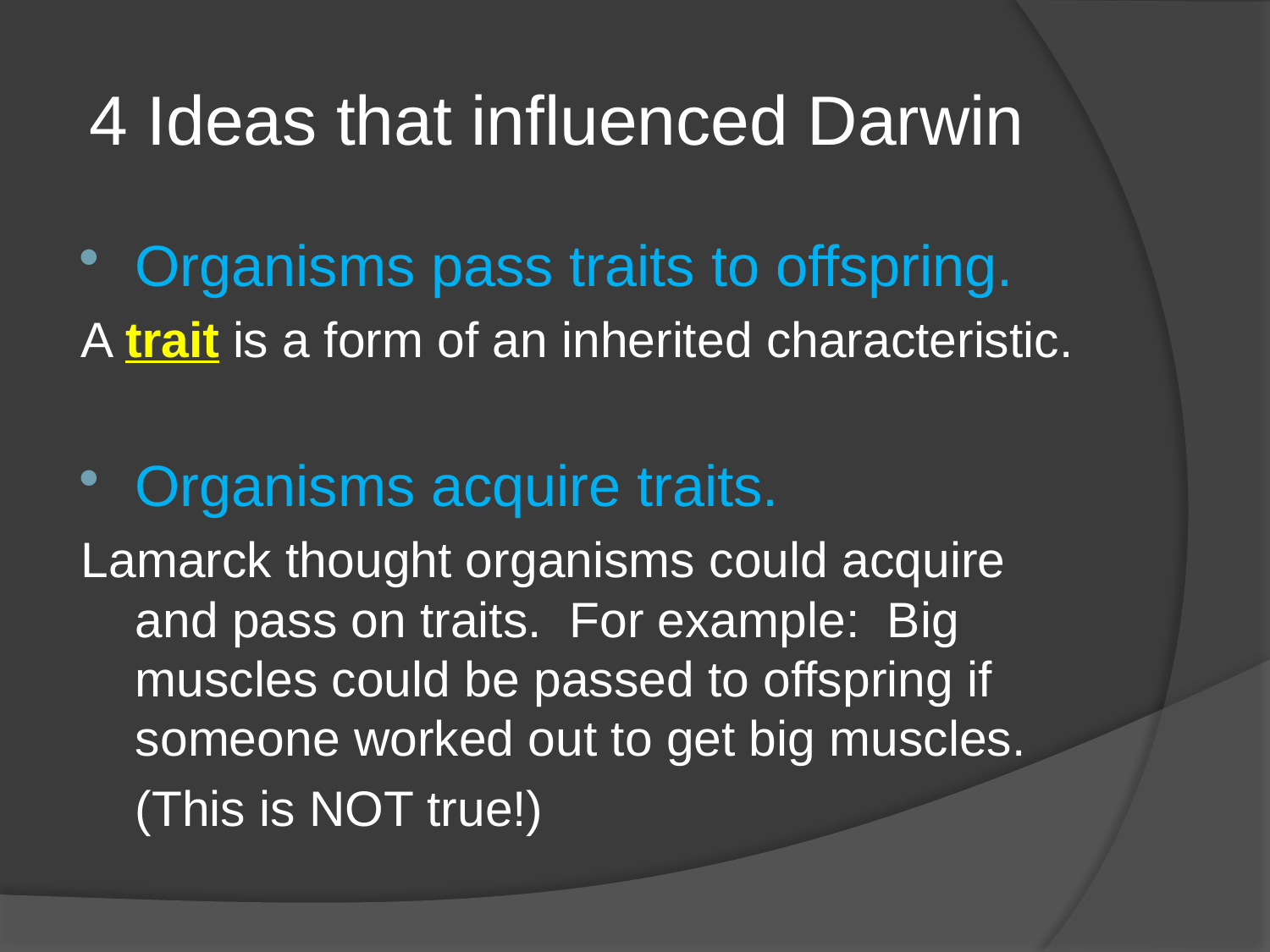

# 4 Ideas that influenced Darwin
Organisms pass traits to offspring.
A trait is a form of an inherited characteristic.

Organisms acquire traits.
Lamarck thought organisms could acquire and pass on traits.  For example:  Big muscles could be passed to offspring if someone worked out to get big muscles.
			(This is NOT true!)